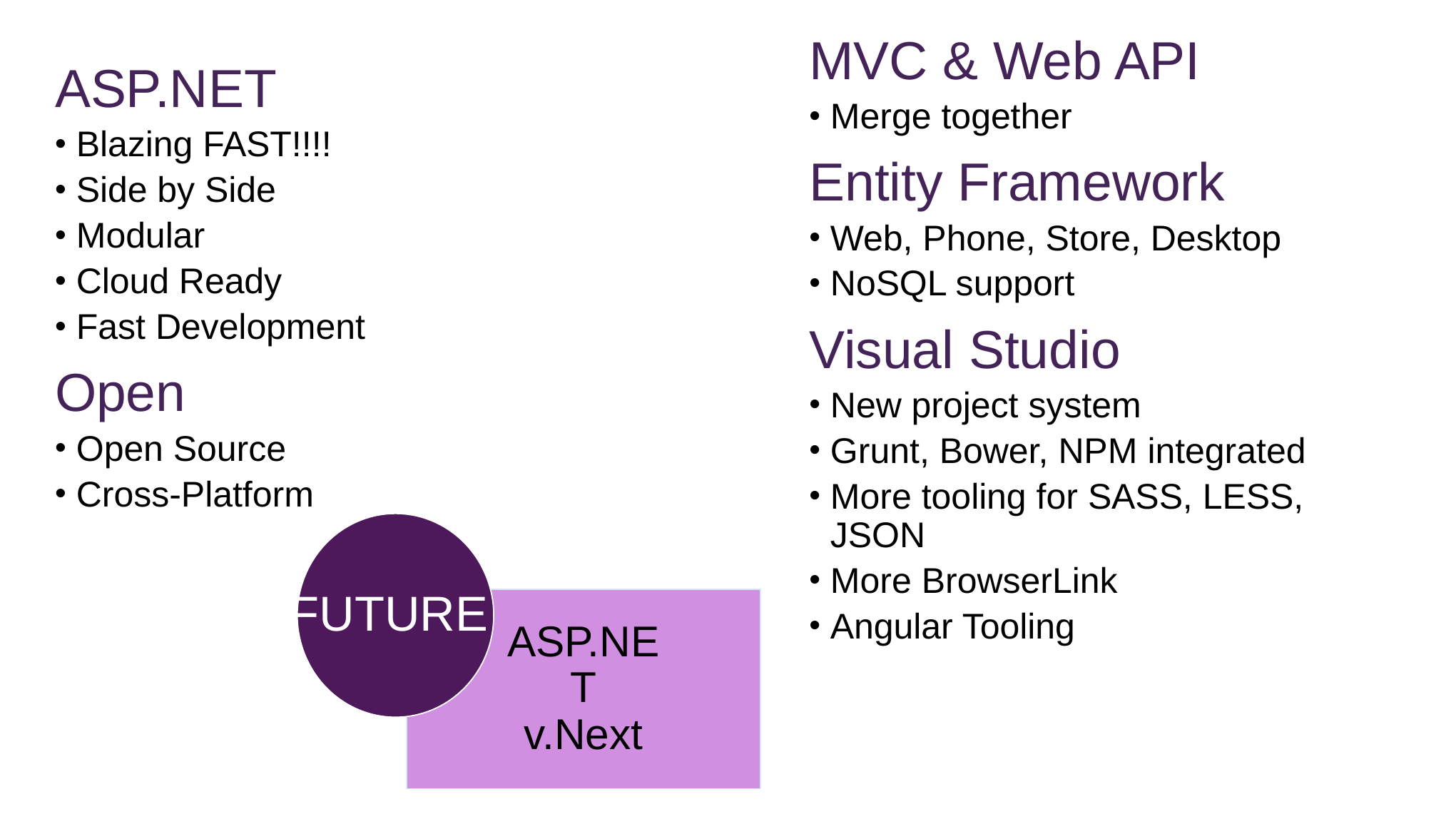

MVC & Web API
Merge together
Entity Framework
Web, Phone, Store, Desktop
NoSQL support
Visual Studio
New project system
Grunt, Bower, NPM integrated
More tooling for SASS, LESS, JSON
More BrowserLink
Angular Tooling
ASP.NET
Blazing FAST!!!!
Side by Side
Modular
Cloud Ready
Fast Development
Open
Open Source
Cross-Platform

FUTURE

ASP.NET
v.Next